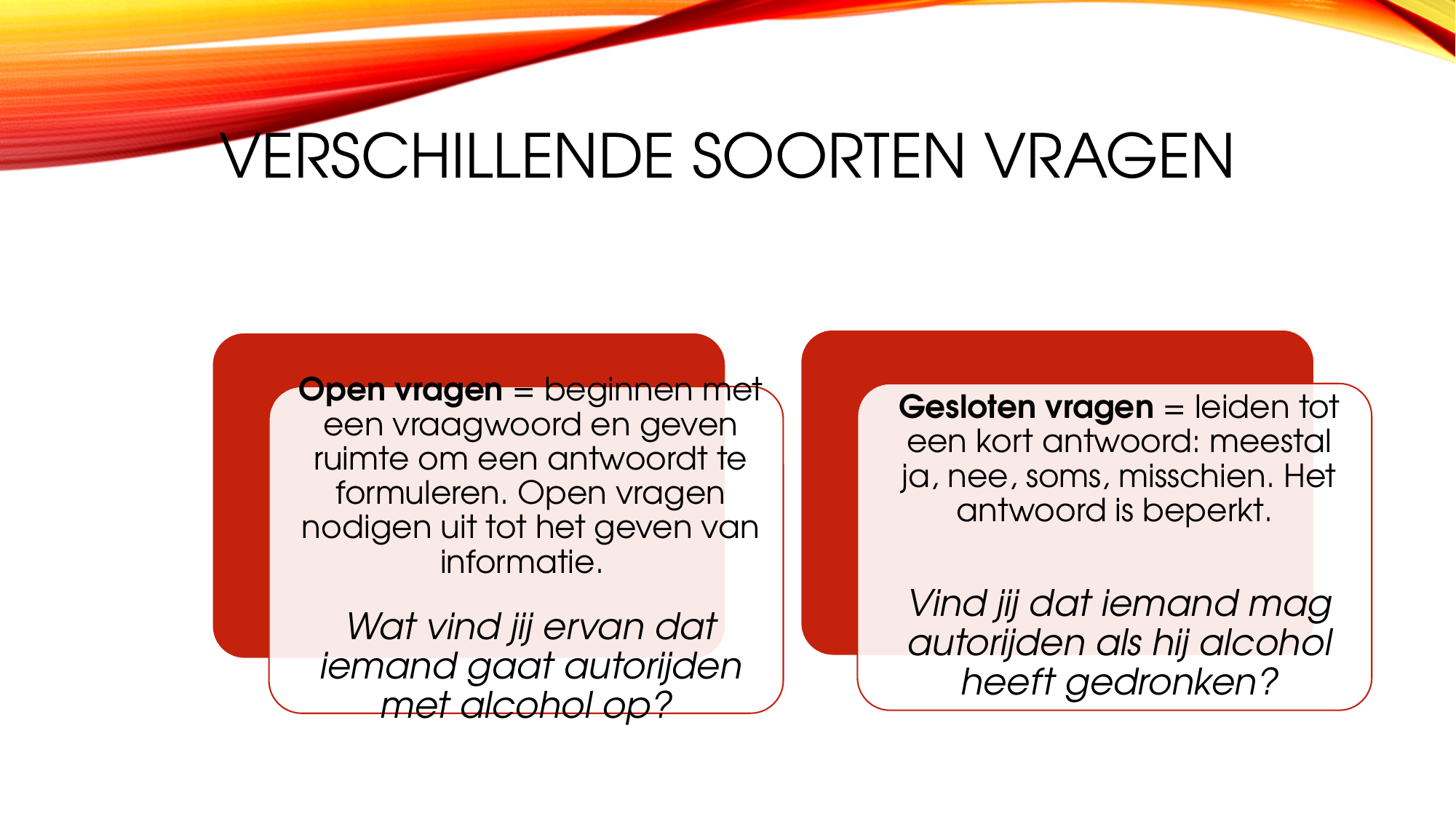

# Verschillende soorten vragen
Open vragen = beginnen met een vraagwoord en geven ruimte om een antwoordt te formuleren. Open vragen nodigen uit tot het geven van informatie.

Wat vind jij ervan dat iemand gaat autorijden met alcohol op?
Gesloten vragen = leiden tot een kort antwoord: meestal ja, nee, soms, misschien. Het antwoord is beperkt.

Vind jij dat iemand mag autorijden als hij alcohol heeft gedronken?